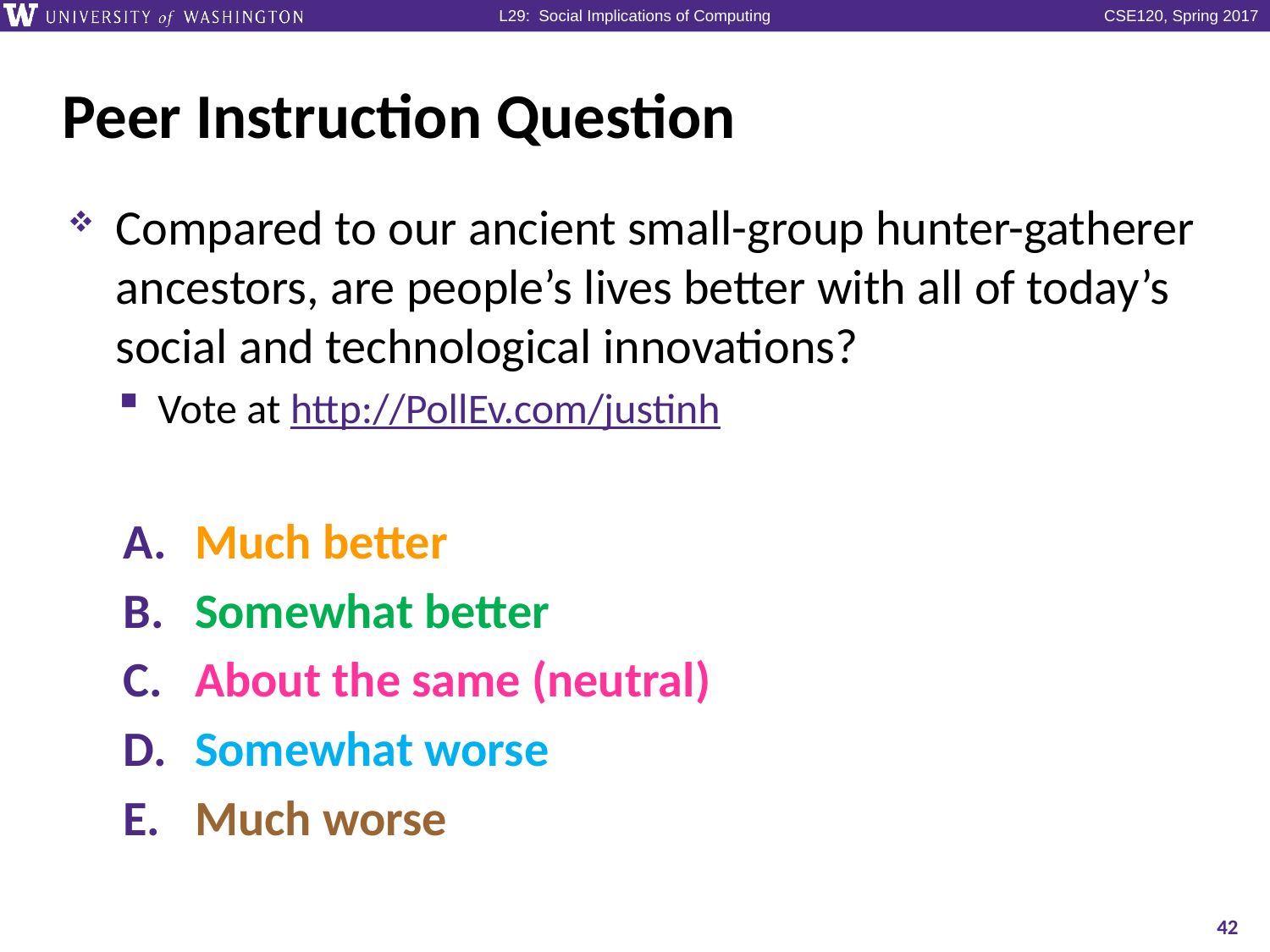

# Peer Instruction Question
Compared to our ancient small-group hunter-gatherer ancestors, are people’s lives better with all of today’s social and technological innovations?
Vote at http://PollEv.com/justinh

Much better
Somewhat better
About the same (neutral)
Somewhat worse
Much worse

42